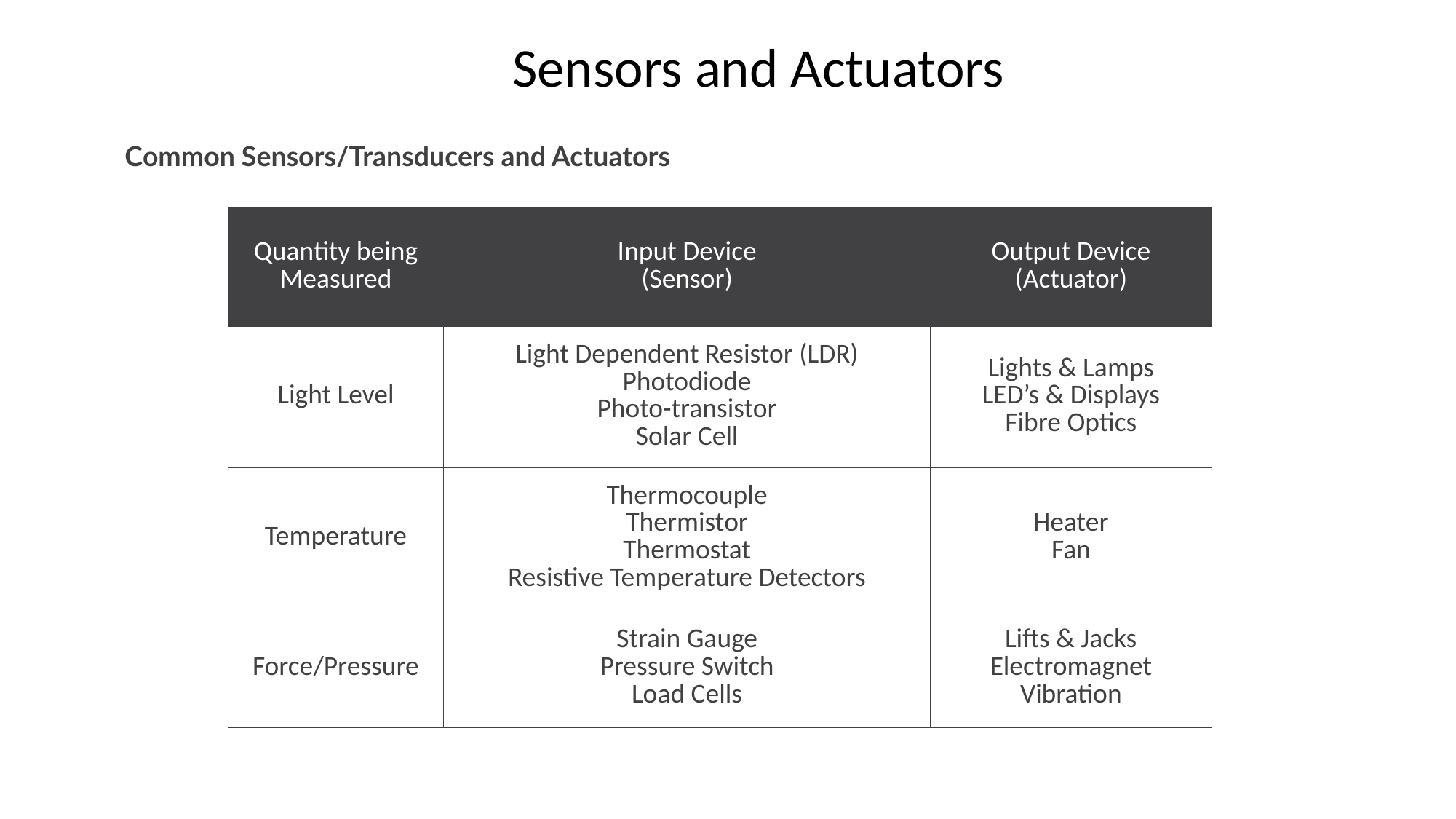

Sensors and Actuators
Common Sensors/Transducers and Actuators
| Quantity being Measured | Input Device (Sensor) | Output Device (Actuator) |
| --- | --- | --- |
| Light Level | Light Dependent Resistor (LDR) Photodiode Photo-transistor Solar Cell | Lights & Lamps LED’s & Displays Fibre Optics |
| Temperature | Thermocouple Thermistor Thermostat Resistive Temperature Detectors | Heater Fan |
| Force/Pressure | Strain Gauge Pressure Switch Load Cells | Lifts & Jacks Electromagnet Vibration |